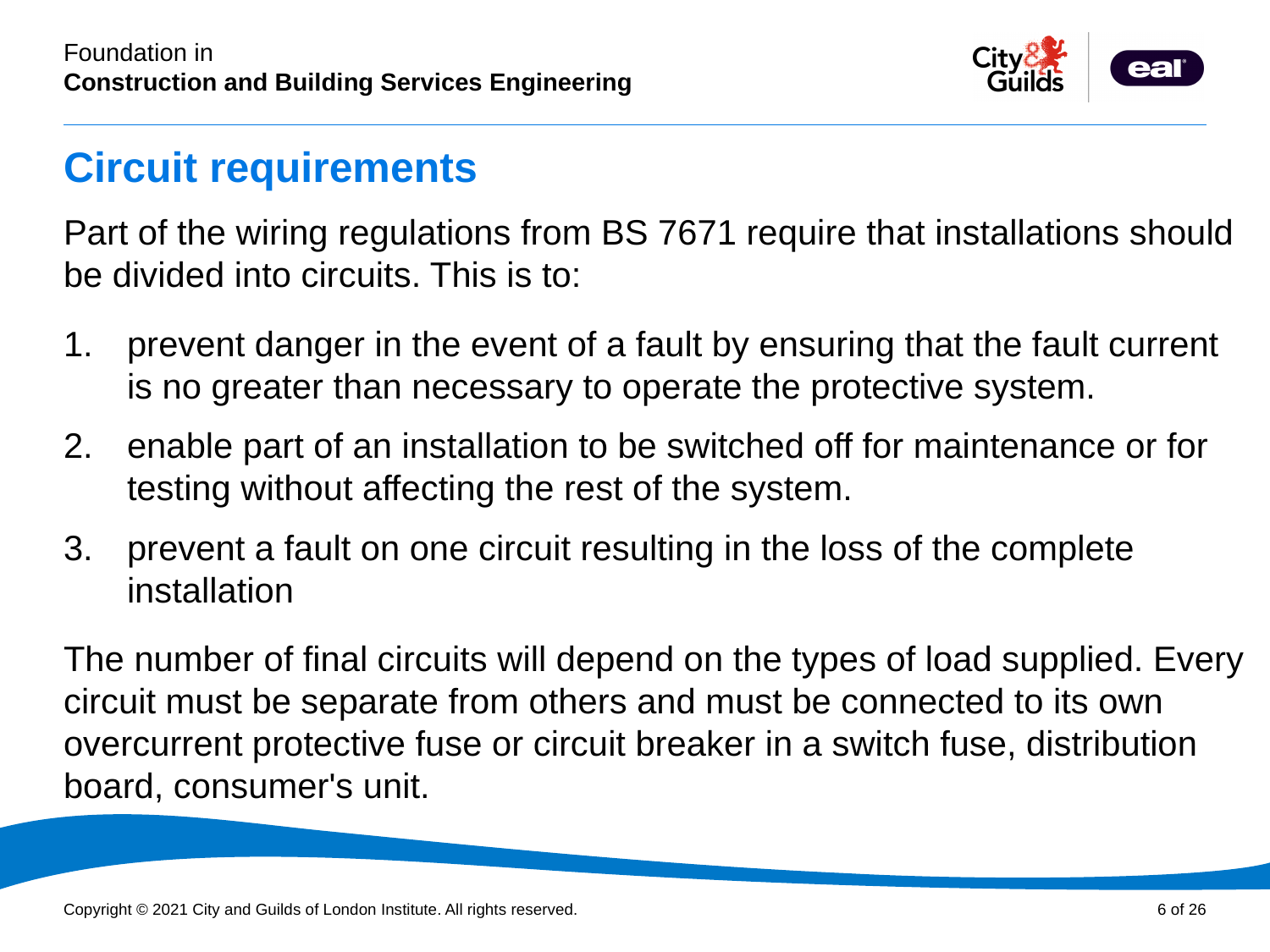

# Circuit requirements
Part of the wiring regulations from BS 7671 require that installations should be divided into circuits. This is to:
prevent danger in the event of a fault by ensuring that the fault current is no greater than necessary to operate the protective system.
enable part of an installation to be switched off for maintenance or for testing without affecting the rest of the system.
prevent a fault on one circuit resulting in the loss of the complete installation
The number of final circuits will depend on the types of load supplied. Every circuit must be separate from others and must be connected to its own overcurrent protective fuse or circuit breaker in a switch fuse, distribution board, consumer's unit.